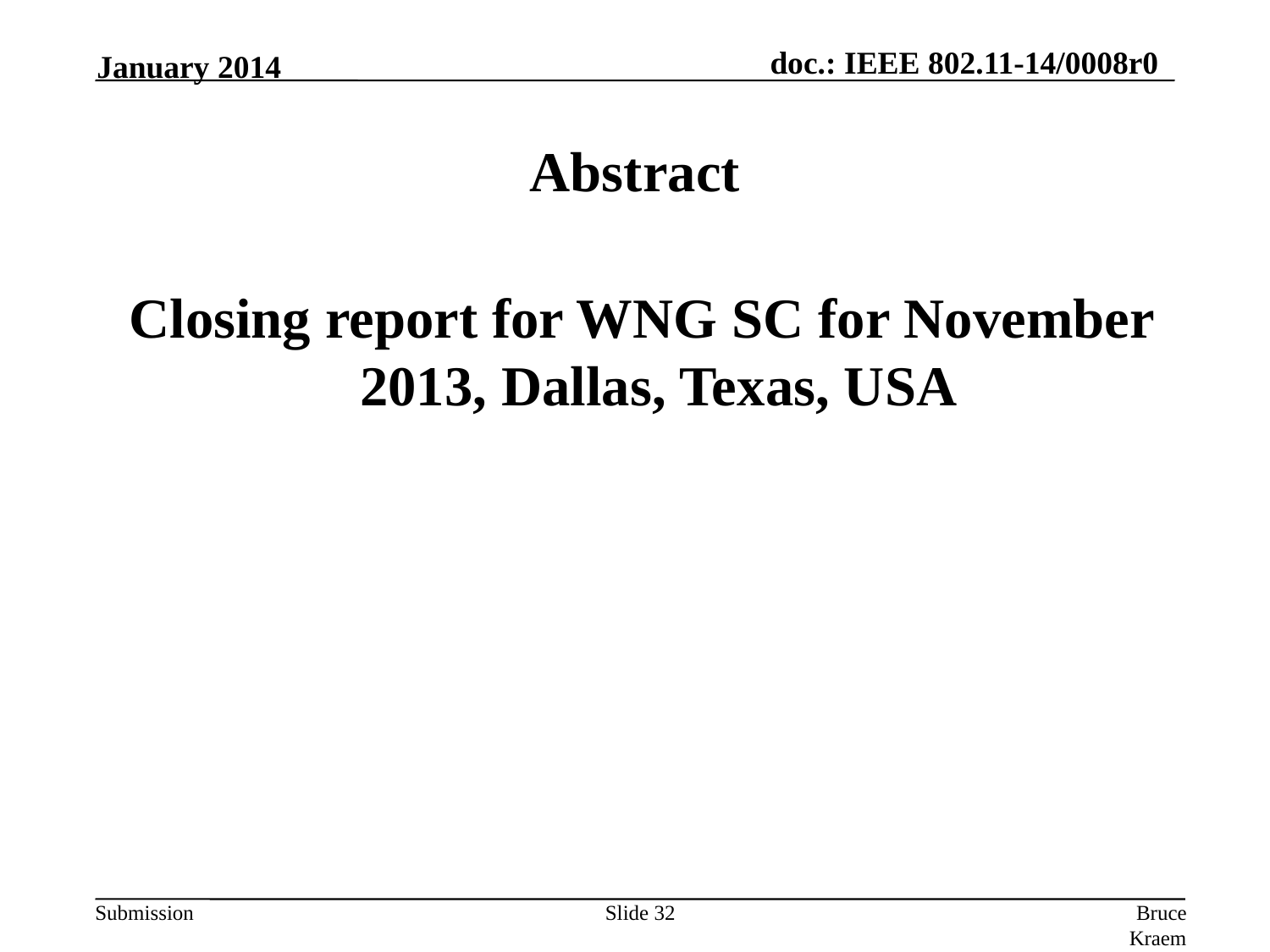

January 2014
# Abstract
 Closing report for WNG SC for November 2013, Dallas, Texas, USA
Slide 32
Bruce Kraemer, Marvell